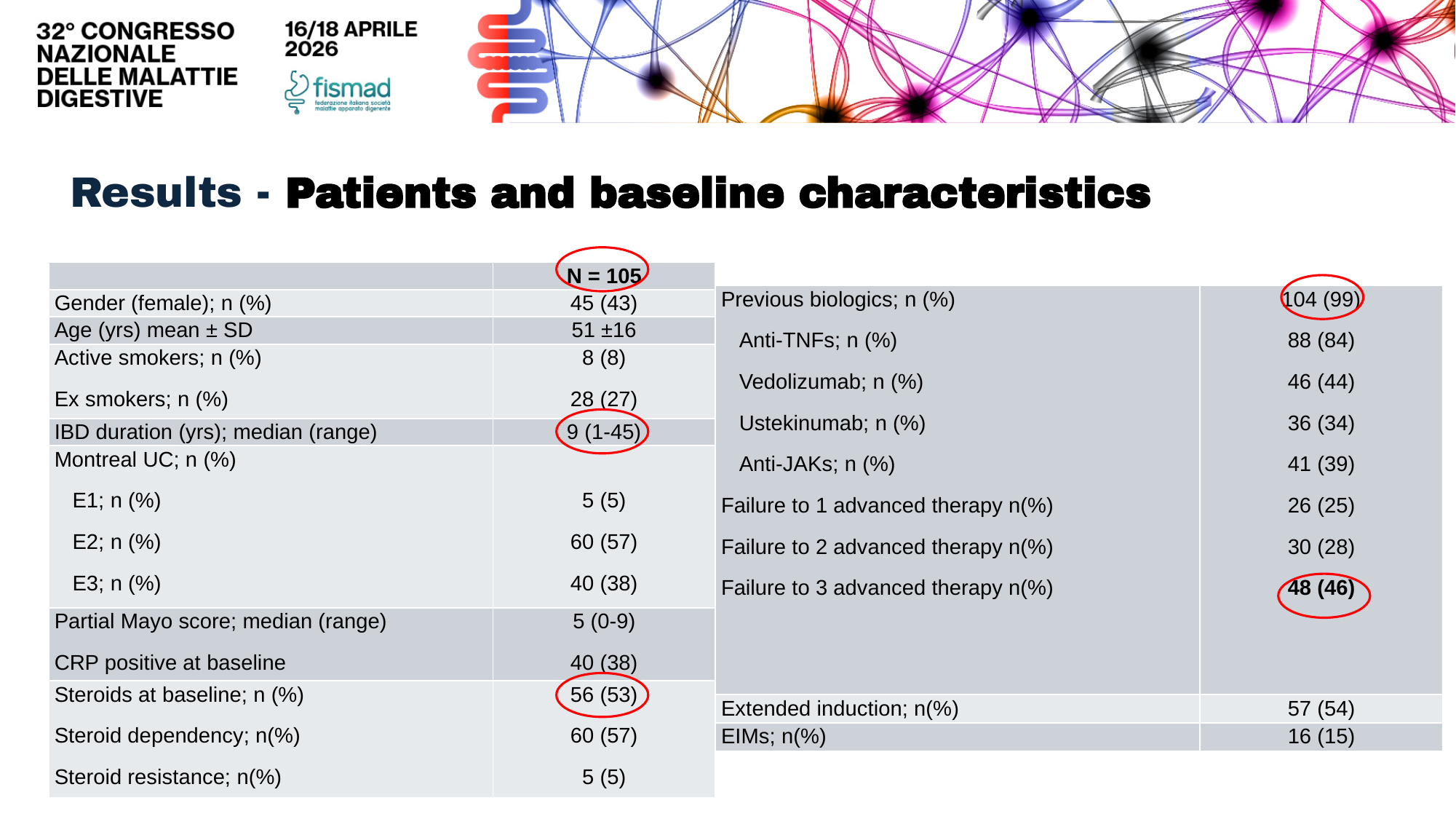

Results - Patients and baseline characteristics

|  | N = 105 |
| --- | --- |
| Gender (female); n (%) | 45 (43) |
| Age (yrs) mean ± SD | 51 ±16 |
| Active smokers; n (%) Ex smokers; n (%) | 8 (8) 28 (27) |
| IBD duration (yrs); median (range) | 9 (1-45) |
| Montreal UC; n (%) E1; n (%) E2; n (%) E3; n (%) | 5 (5) 60 (57) 40 (38) |
| Partial Mayo score; median (range) CRP positive at baseline | 5 (0-9) 40 (38) |
| Steroids at baseline; n (%) Steroid dependency; n(%) Steroid resistance; n(%) | 56 (53) 60 (57) 5 (5) |

| Previous biologics; n (%) Anti-TNFs; n (%) Vedolizumab; n (%) Ustekinumab; n (%) Anti-JAKs; n (%) Failure to 1 advanced therapy n(%) Failure to 2 advanced therapy n(%) Failure to 3 advanced therapy n(%) | 104 (99) 88 (84) 46 (44) 36 (34) 41 (39) 26 (25) 30 (28) 48 (46) |
| --- | --- |
| Extended induction; n(%) | 57 (54) |
| EIMs; n(%) | 16 (15) |